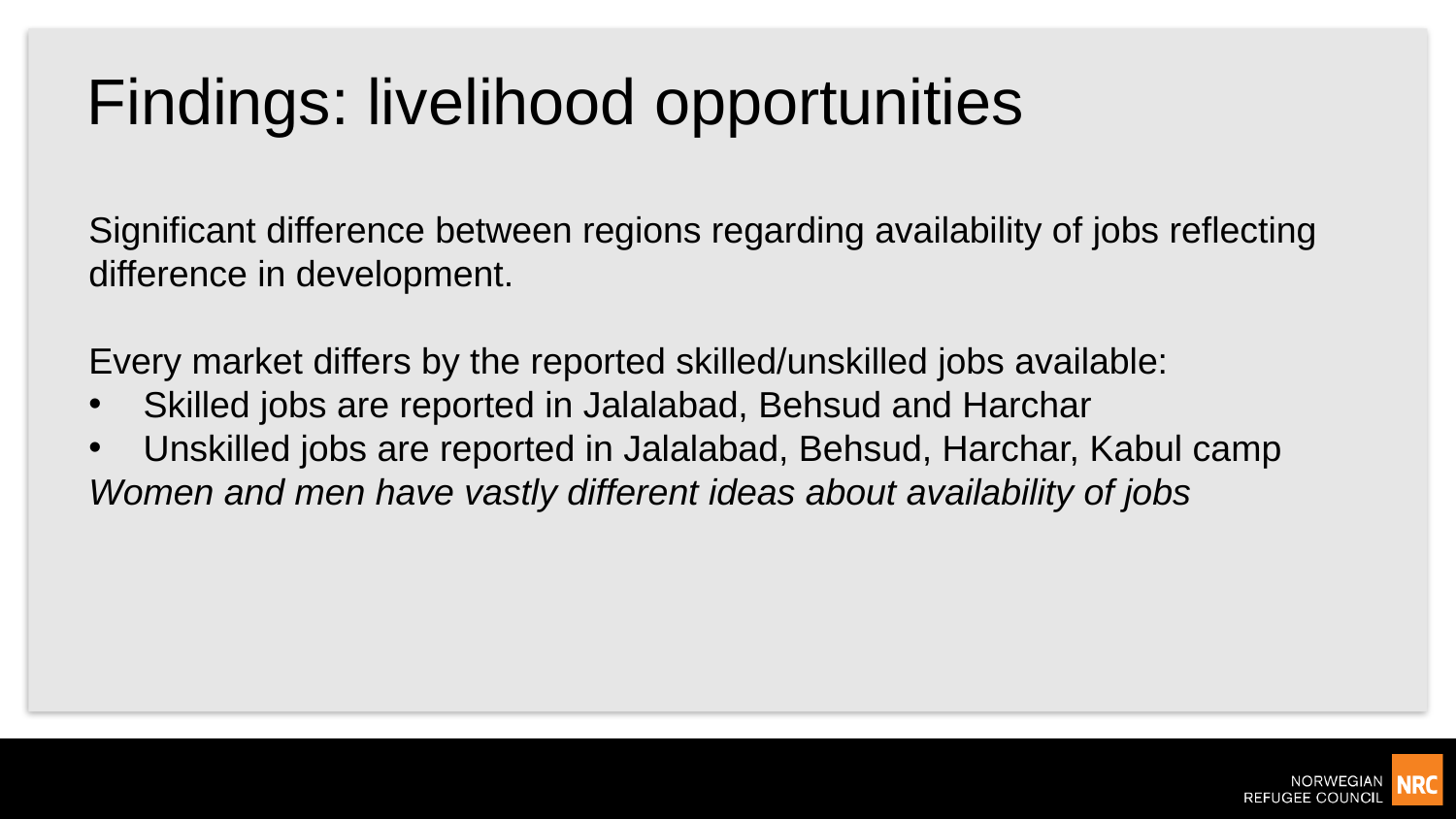

# Findings: livelihood opportunities
Significant difference between regions regarding availability of jobs reflecting difference in development.

Every market differs by the reported skilled/unskilled jobs available:
Skilled jobs are reported in Jalalabad, Behsud and Harchar
Unskilled jobs are reported in Jalalabad, Behsud, Harchar, Kabul camp
Women and men have vastly different ideas about availability of jobs